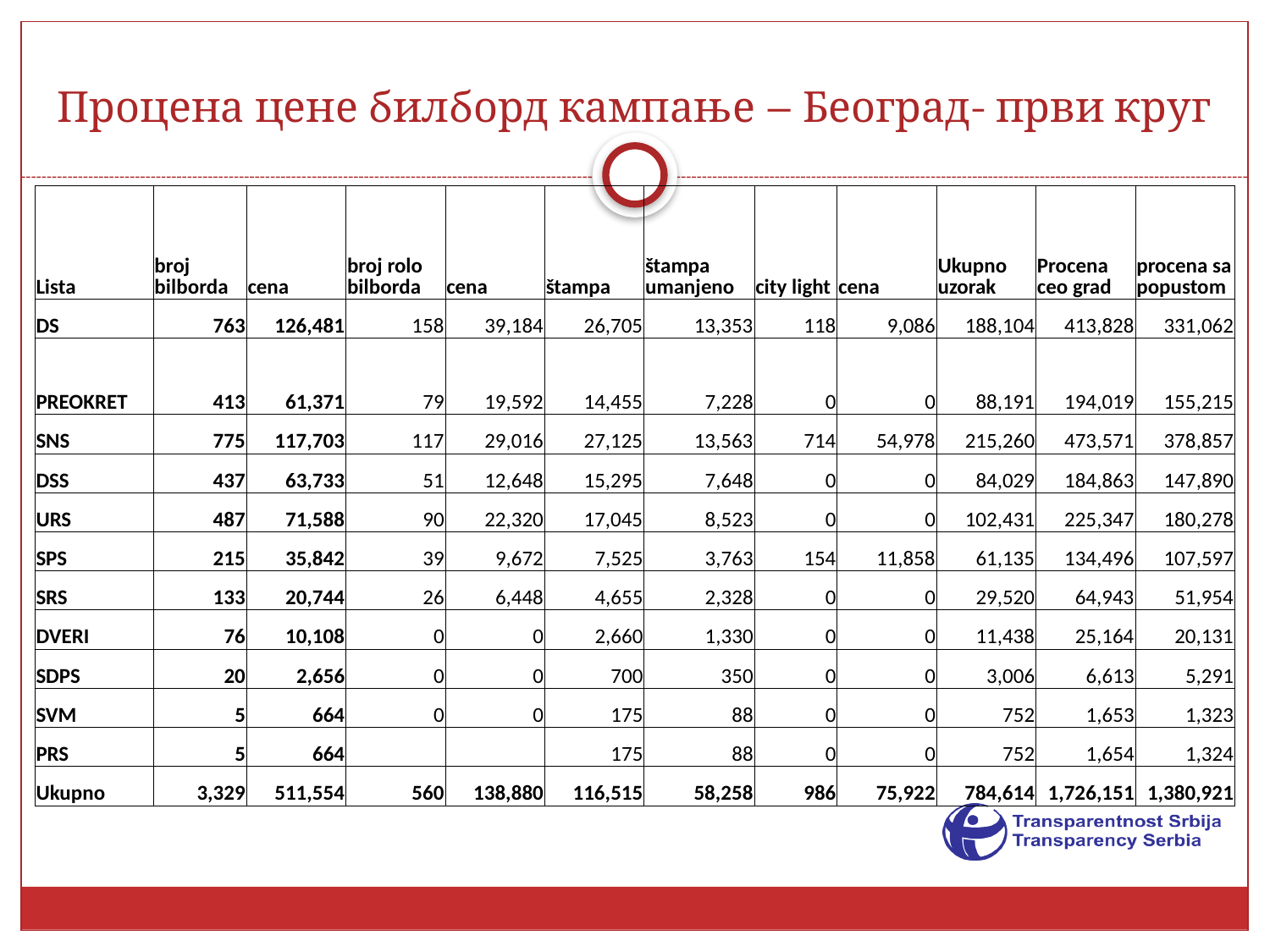

# Процена цене билборд кампање – Београд- први круг
| Lista | broj bilborda | cena | broj rolo bilborda | cena | štampa | štampa umanjeno | city light | cena | Ukupno uzorak | Procena ceo grad | procena sa popustom |
| --- | --- | --- | --- | --- | --- | --- | --- | --- | --- | --- | --- |
| DS | 763 | 126,481 | 158 | 39,184 | 26,705 | 13,353 | 118 | 9,086 | 188,104 | 413,828 | 331,062 |
| PREOKRET | 413 | 61,371 | 79 | 19,592 | 14,455 | 7,228 | 0 | 0 | 88,191 | 194,019 | 155,215 |
| SNS | 775 | 117,703 | 117 | 29,016 | 27,125 | 13,563 | 714 | 54,978 | 215,260 | 473,571 | 378,857 |
| DSS | 437 | 63,733 | 51 | 12,648 | 15,295 | 7,648 | 0 | 0 | 84,029 | 184,863 | 147,890 |
| URS | 487 | 71,588 | 90 | 22,320 | 17,045 | 8,523 | 0 | 0 | 102,431 | 225,347 | 180,278 |
| SPS | 215 | 35,842 | 39 | 9,672 | 7,525 | 3,763 | 154 | 11,858 | 61,135 | 134,496 | 107,597 |
| SRS | 133 | 20,744 | 26 | 6,448 | 4,655 | 2,328 | 0 | 0 | 29,520 | 64,943 | 51,954 |
| DVERI | 76 | 10,108 | 0 | 0 | 2,660 | 1,330 | 0 | 0 | 11,438 | 25,164 | 20,131 |
| SDPS | 20 | 2,656 | 0 | 0 | 700 | 350 | 0 | 0 | 3,006 | 6,613 | 5,291 |
| SVM | 5 | 664 | 0 | 0 | 175 | 88 | 0 | 0 | 752 | 1,653 | 1,323 |
| PRS | 5 | 664 |  |  | 175 | 88 | 0 | 0 | 752 | 1,654 | 1,324 |
| Ukupno | 3,329 | 511,554 | 560 | 138,880 | 116,515 | 58,258 | 986 | 75,922 | 784,614 | 1,726,151 | 1,380,921 |